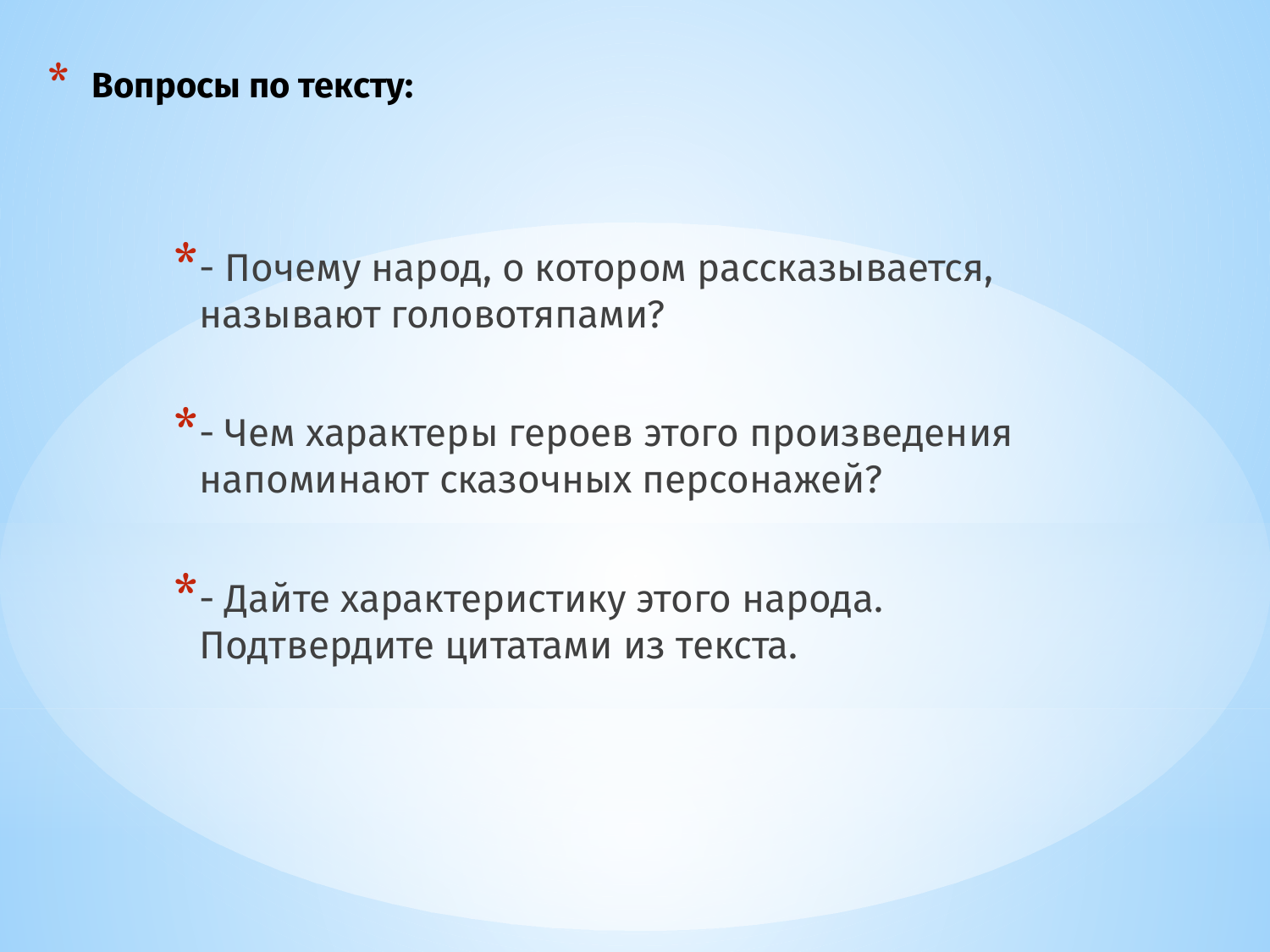

# Вопросы по тексту:
- Почему народ, о котором рассказывается, называют головотяпами?

- Чем характеры героев этого произведения напоминают сказочных персонажей?

- Дайте характеристику этого народа. Подтвердите цитатами из текста.